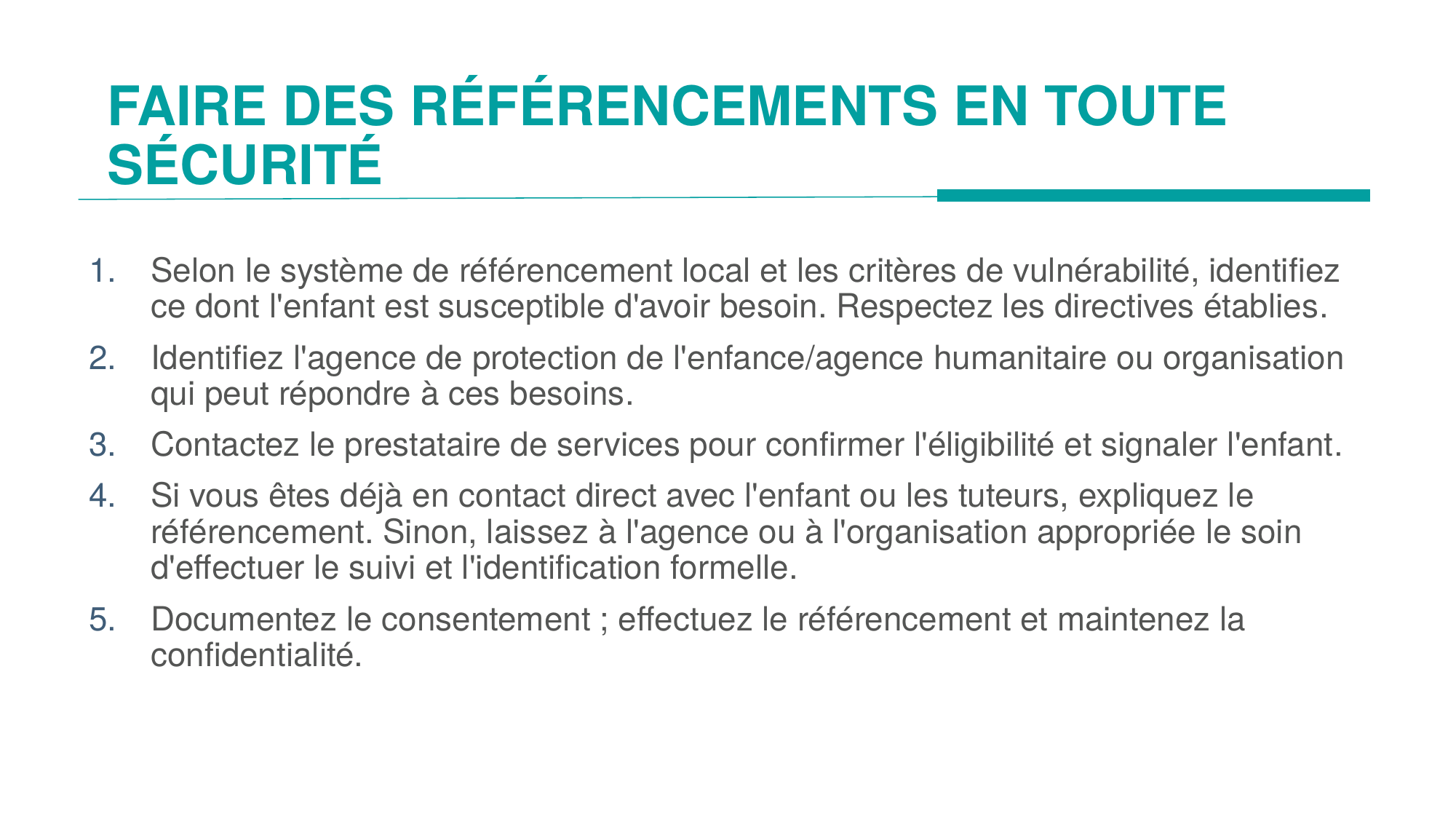

# FAIRE DES RÉFÉRENCEMENTS EN TOUTE SÉCURITÉ
Selon le système de référencement local et les critères de vulnérabilité, identifiez ce dont l'enfant est susceptible d'avoir besoin. Respectez les directives établies.
Identifiez l'agence de protection de l'enfance/agence humanitaire ou organisation qui peut répondre à ces besoins.
Contactez le prestataire de services pour confirmer l'éligibilité et signaler l'enfant.
Si vous êtes déjà en contact direct avec l'enfant ou les tuteurs, expliquez le référencement. Sinon, laissez à l'agence ou à l'organisation appropriée le soin d'effectuer le suivi et l'identification formelle.
Documentez le consentement ; effectuez le référencement et maintenez la confidentialité.